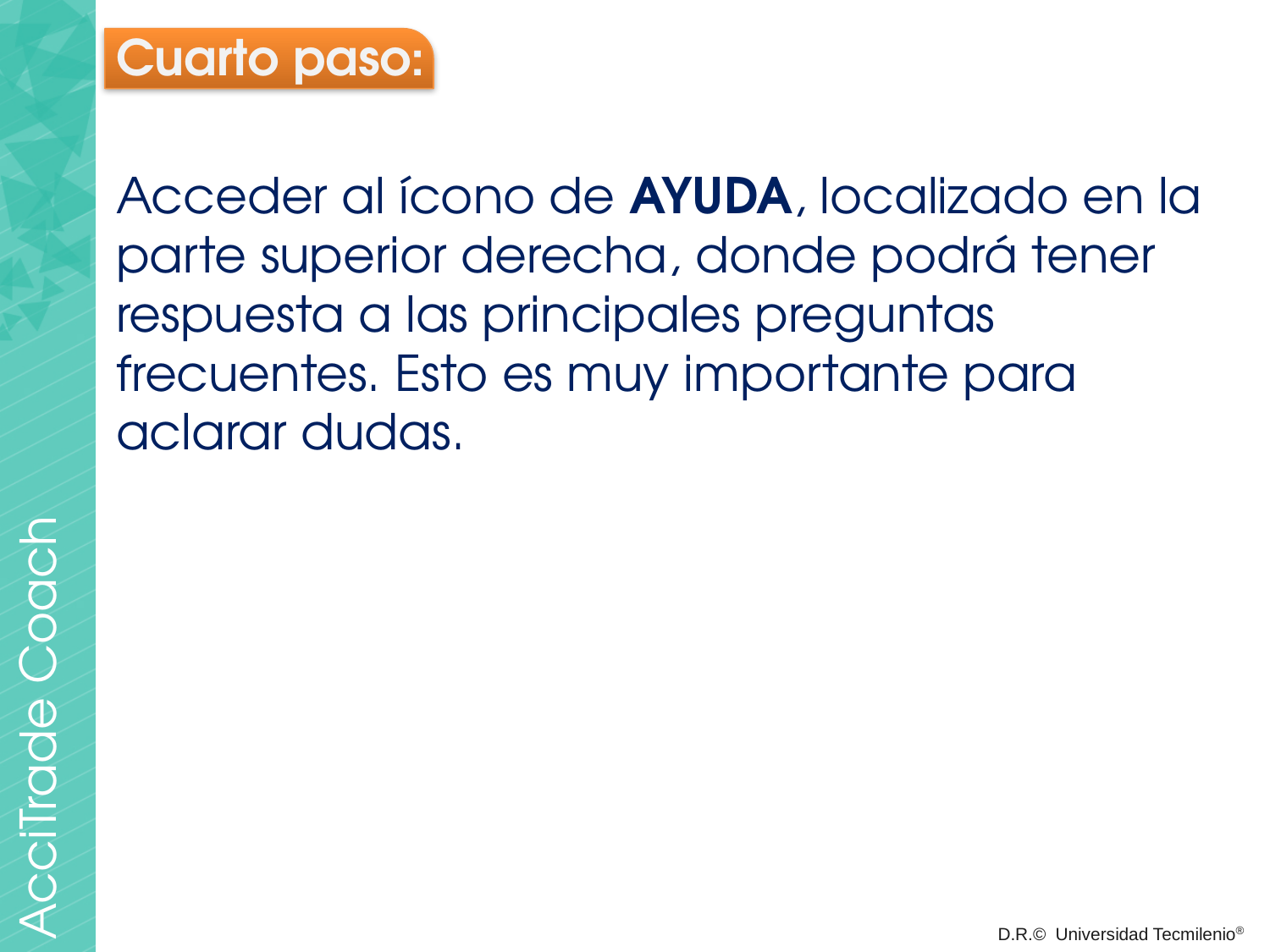

Cuarto paso:

Acceder al ícono de AYUDA, localizado en la parte superior derecha, donde podrá tener respuesta a las principales preguntas frecuentes. Esto es muy importante para aclarar dudas.

AcciTrade Coach